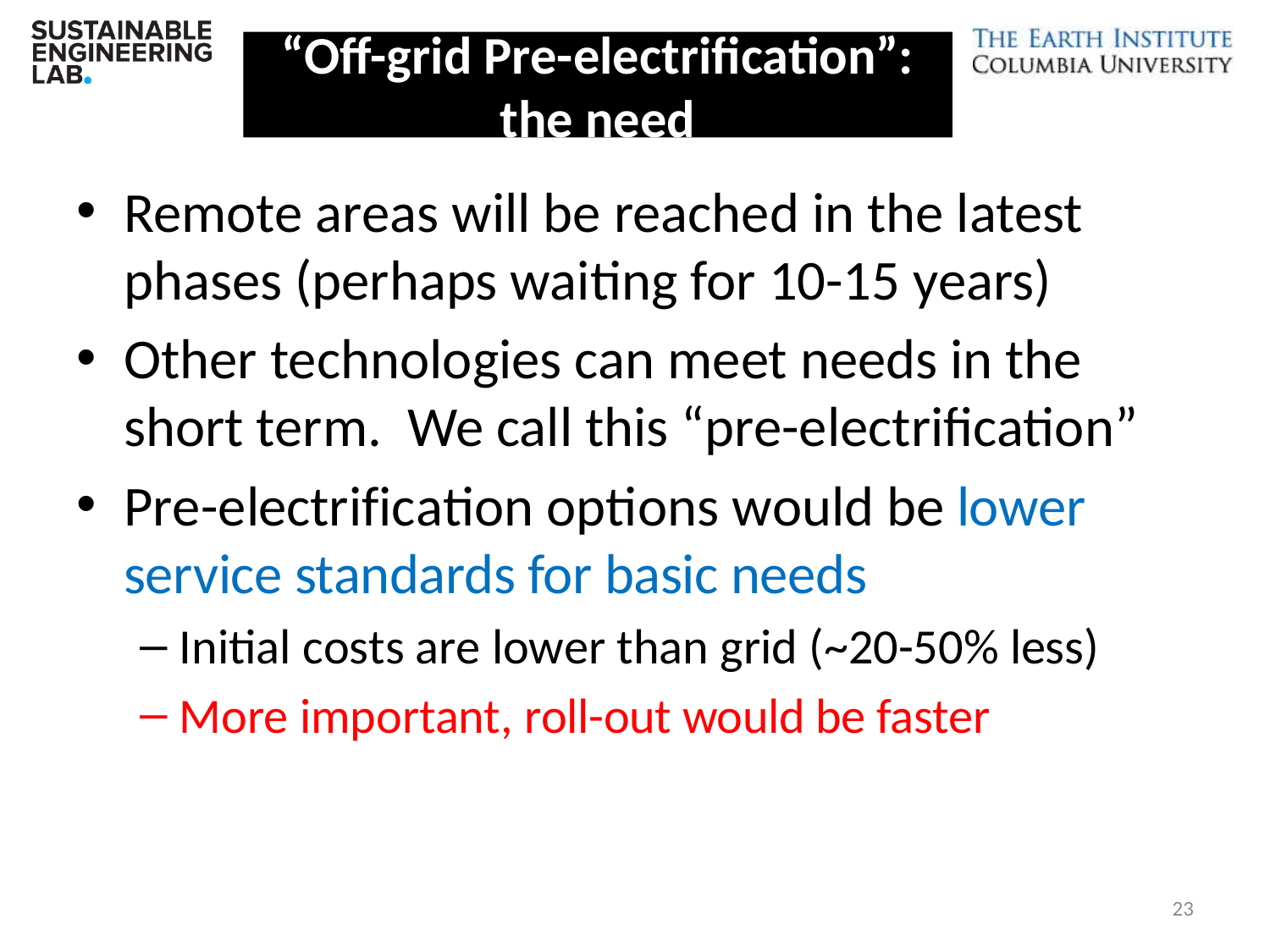

“Off-grid Pre-electrification”: the need
Remote areas will be reached in the latest phases (perhaps waiting for 10-15 years)
Other technologies can meet needs in the short term.  We call this “pre-electrification”
Pre-electrification options would be lower service standards for basic needs
Initial costs are lower than grid (~20-50% less)
More important, roll-out would be faster
23